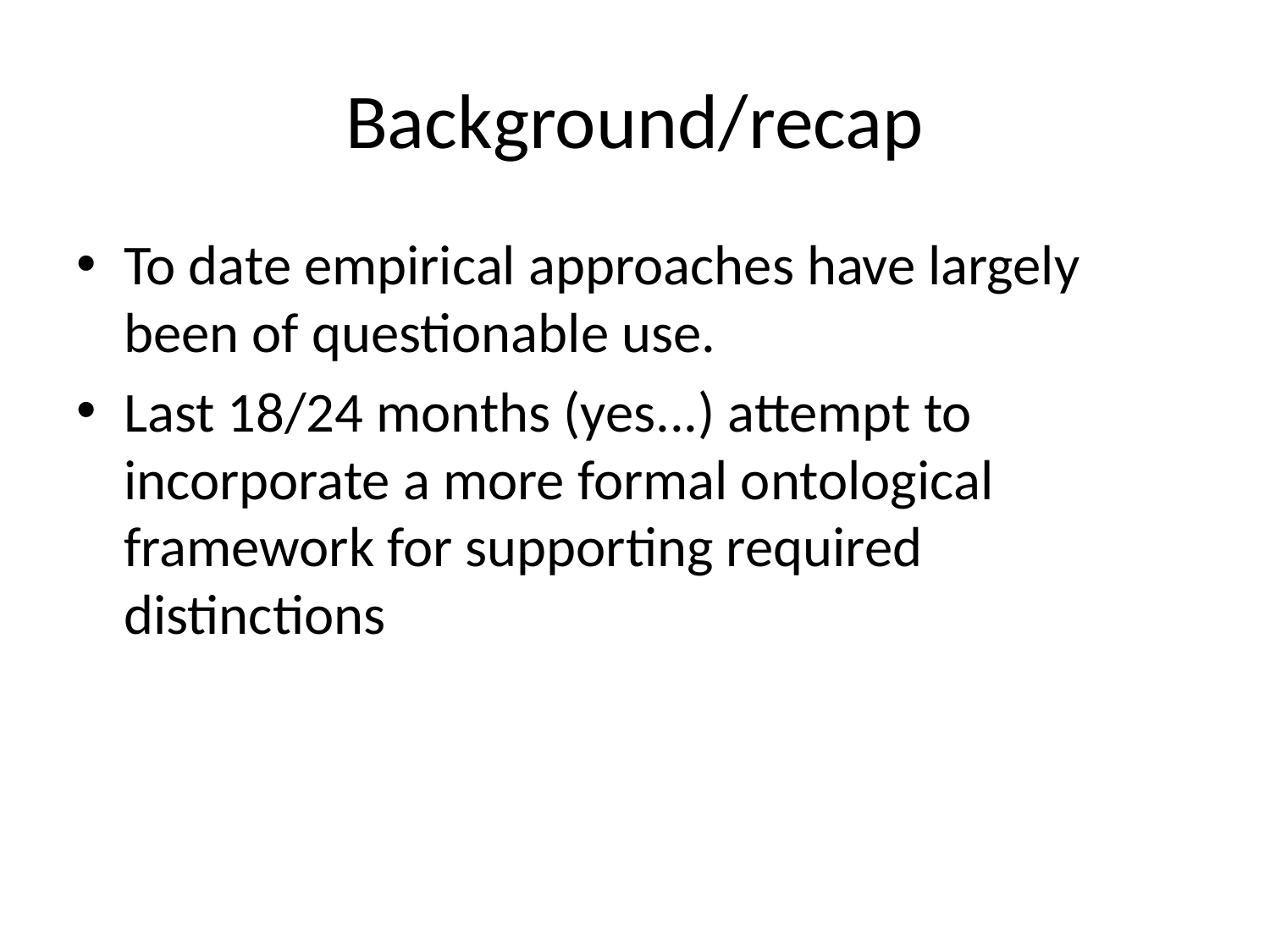

# Background/recap
To date empirical approaches have largely been of questionable use.
Last 18/24 months (yes...) attempt to incorporate a more formal ontological framework for supporting required distinctions